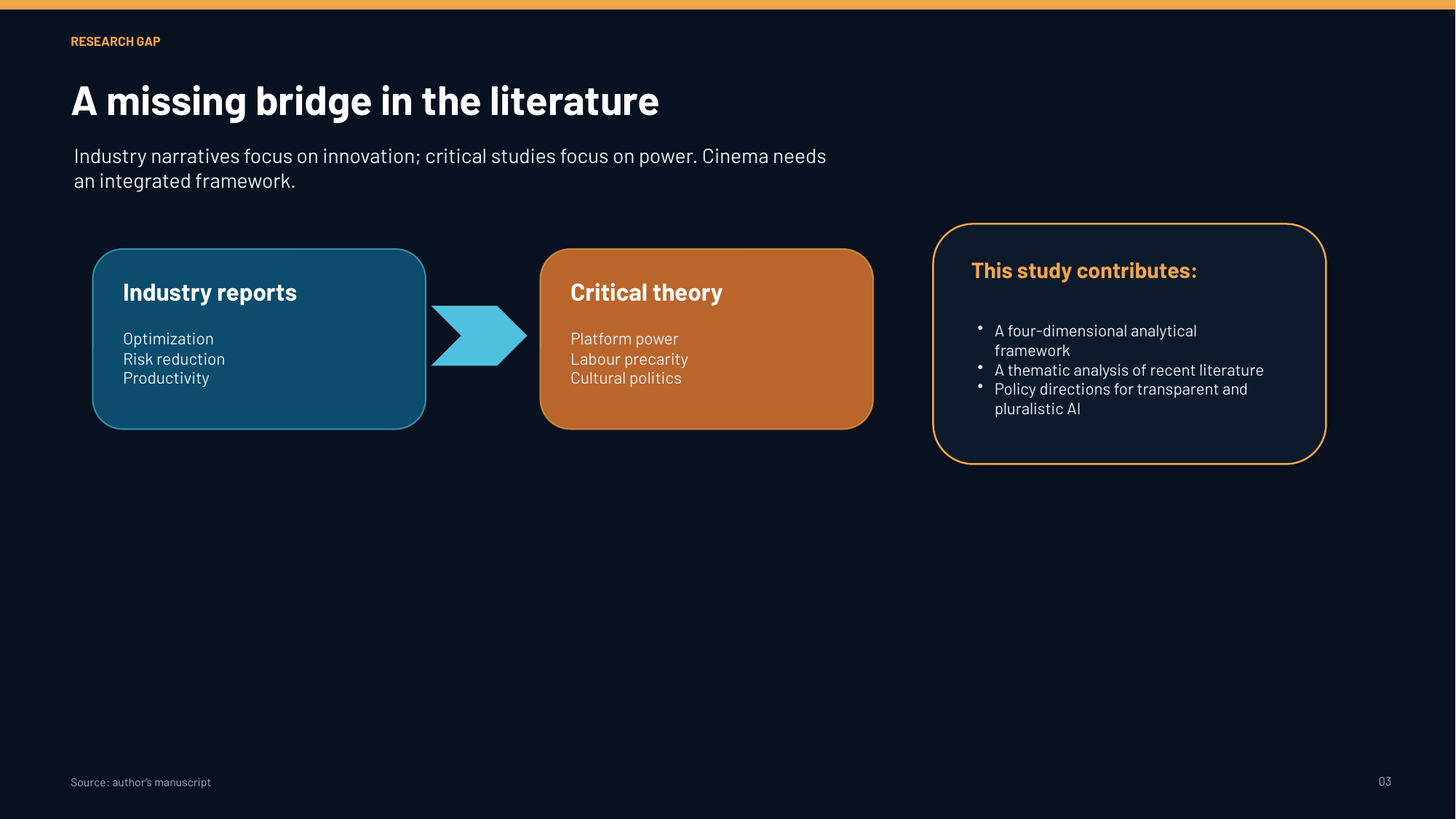

RESEARCH GAP
A missing bridge in the literature
Industry narratives focus on innovation; critical studies focus on power. Cinema needs an integrated framework.

This study contributes:
Industry reports
Critical theory

A four-dimensional analytical framework
A thematic analysis of recent literature
Policy directions for transparent and pluralistic AI
Optimization
Risk reduction
Productivity
Platform power
Labour precarity
Cultural politics
03
Source: author’s manuscript